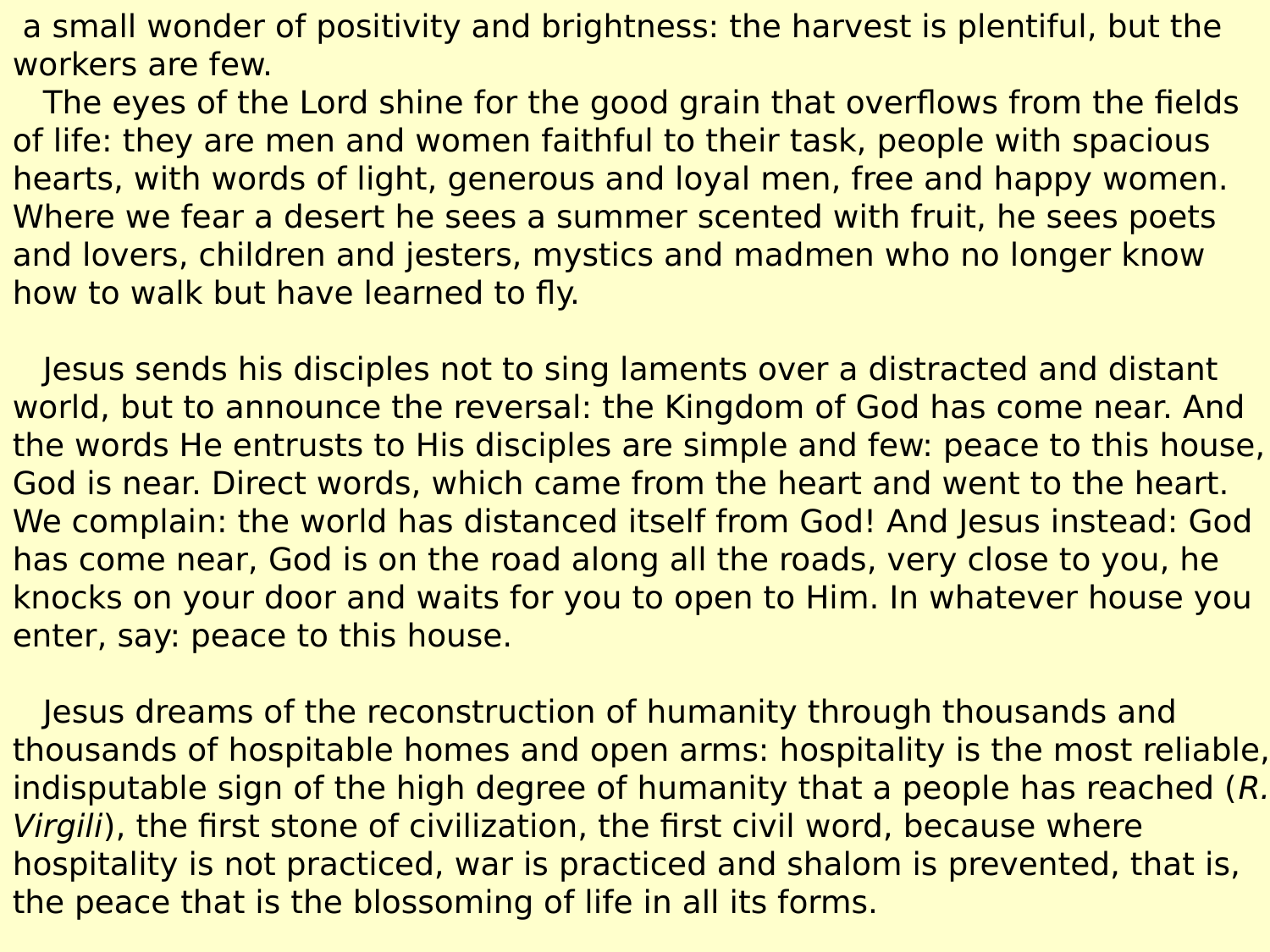

a small wonder of positivity and brightness: the harvest is plentiful, but the workers are few.
   The eyes of the Lord shine for the good grain that overflows from the fields of life: they are men and women faithful to their task, people with spacious hearts, with words of light, generous and loyal men, free and happy women. Where we fear a desert he sees a summer scented with fruit, he sees poets and lovers, children and jesters, mystics and madmen who no longer know how to walk but have learned to fly.

   Jesus sends his disciples not to sing laments over a distracted and distant world, but to announce the reversal: the Kingdom of God has come near. And the words He entrusts to His disciples are simple and few: peace to this house, God is near. Direct words, which came from the heart and went to the heart. We complain: the world has distanced itself from God! And Jesus instead: God has come near, God is on the road along all the roads, very close to you, he knocks on your door and waits for you to open to Him. In whatever house you enter, say: peace to this house.

   Jesus dreams of the reconstruction of humanity through thousands and thousands of hospitable homes and open arms: hospitality is the most reliable, indisputable sign of the high degree of humanity that a people has reached (R. Virgili), the first stone of civilization, the first civil word, because where hospitality is not practiced, war is practiced and shalom is prevented, that is, the peace that is the blossoming of life in all its forms.